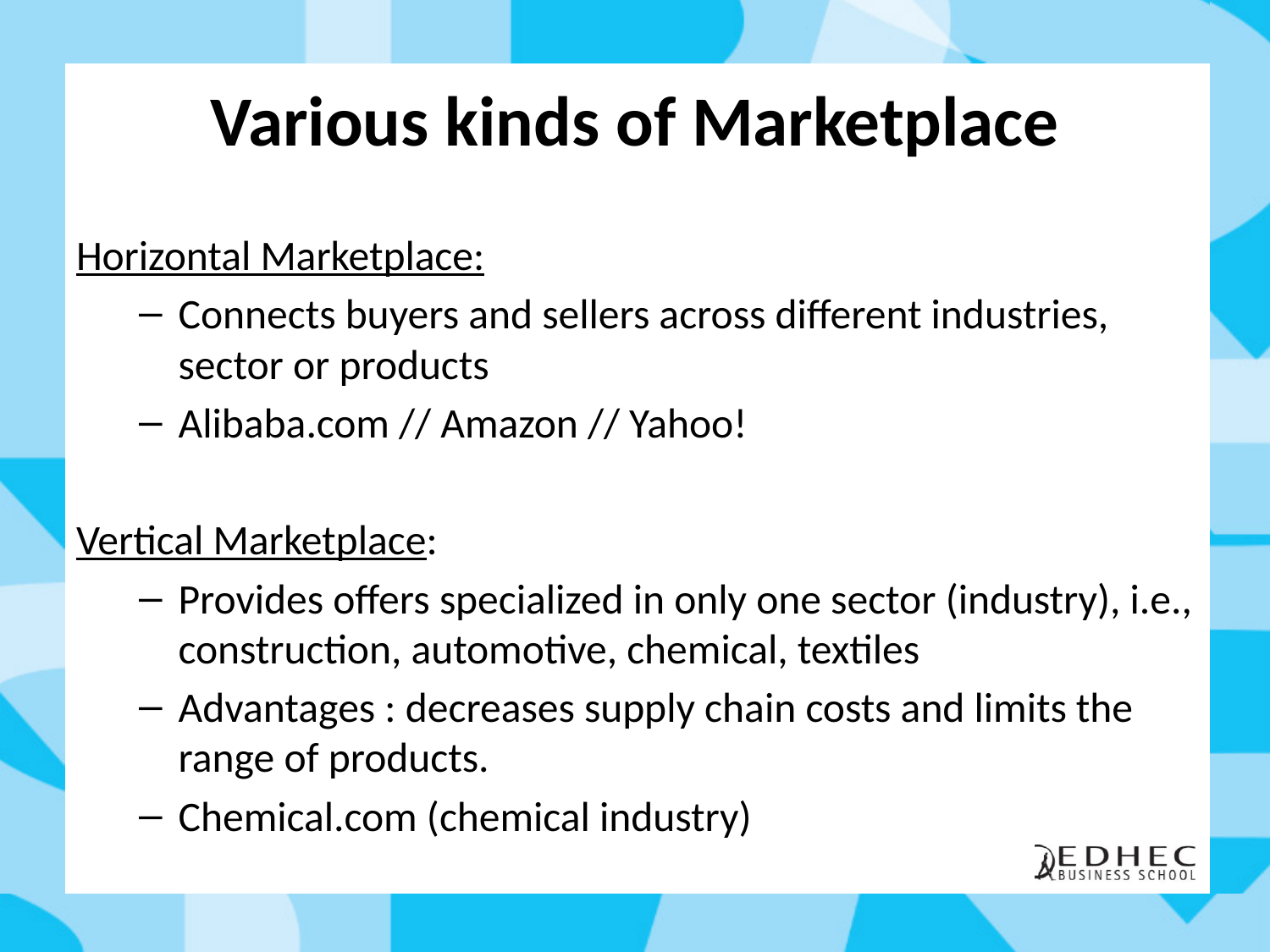

# Various kinds of Marketplace
Horizontal Marketplace:
Connects buyers and sellers across different industries, sector or products
Alibaba.com // Amazon // Yahoo!

Vertical Marketplace:
Provides offers specialized in only one sector (industry), i.e., construction, automotive, chemical, textiles
Advantages : decreases supply chain costs and limits the range of products.
Chemical.com (chemical industry)